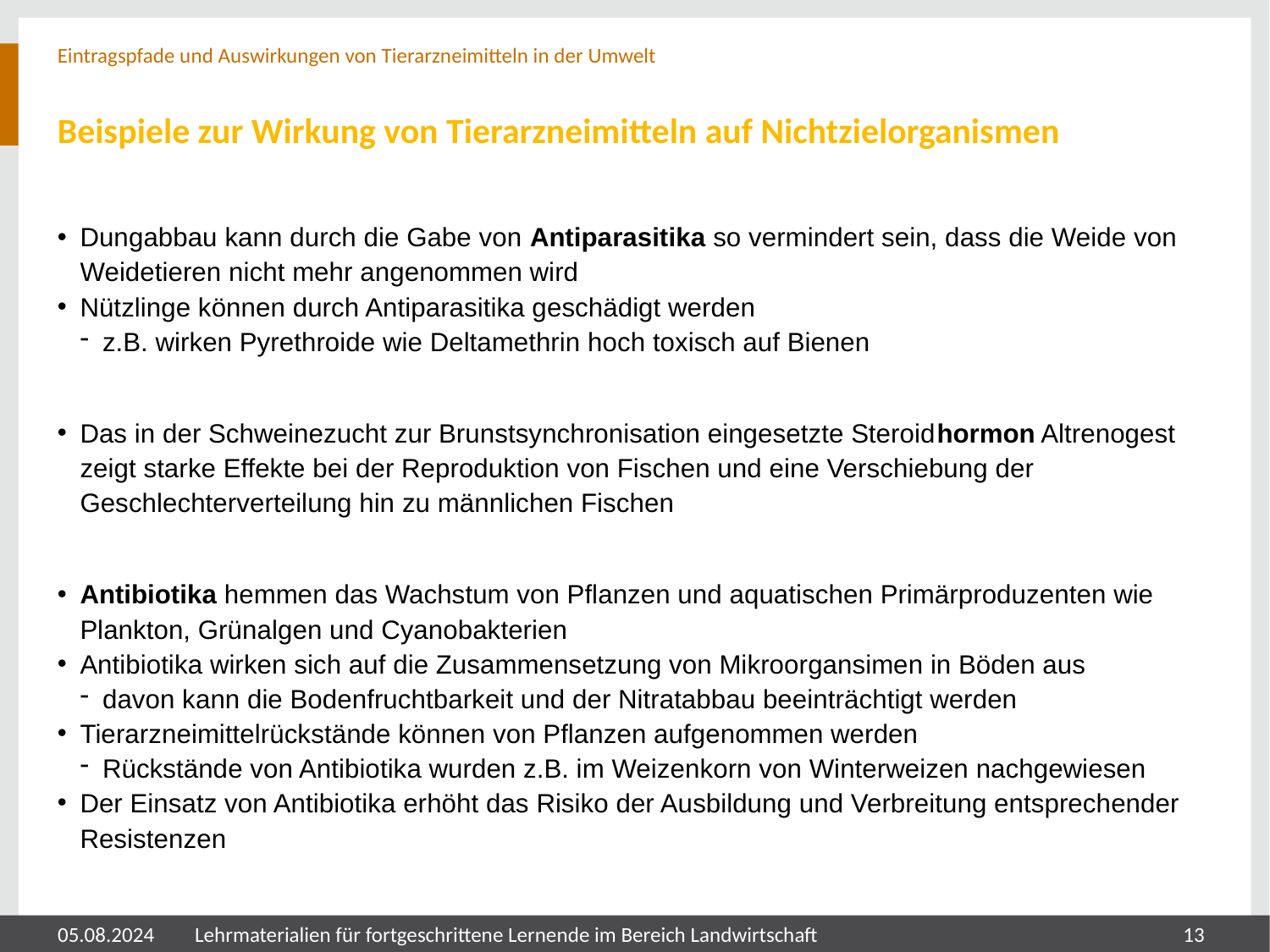

Eintragspfade und Auswirkungen von Tierarzneimitteln in der Umwelt
# Beispiele zur Wirkung von Tierarzneimitteln auf Nichtzielorganismen
Dungabbau kann durch die Gabe von Antiparasitika so vermindert sein, dass die Weide von Weidetieren nicht mehr angenommen wird
Nützlinge können durch Antiparasitika geschädigt werden
z.B. wirken Pyrethroide wie Deltamethrin hoch toxisch auf Bienen

Das in der Schweinezucht zur Brunstsynchronisation eingesetzte Steroidhormon Altrenogest zeigt starke Effekte bei der Reproduktion von Fischen und eine Verschiebung der Geschlechterverteilung hin zu männlichen Fischen

Antibiotika hemmen das Wachstum von Pflanzen und aquatischen Primärproduzenten wie Plankton, Grünalgen und Cyanobakterien
Antibiotika wirken sich auf die Zusammensetzung von Mikroorgansimen in Böden aus
davon kann die Bodenfruchtbarkeit und der Nitratabbau beeinträchtigt werden
Tierarzneimittelrückstände können von Pflanzen aufgenommen werden
Rückstände von Antibiotika wurden z.B. im Weizenkorn von Winterweizen nachgewiesen
Der Einsatz von Antibiotika erhöht das Risiko der Ausbildung und Verbreitung entsprechender Resistenzen
05.08.2024
Lehrmaterialien für fortgeschrittene Lernende im Bereich Landwirtschaft
13